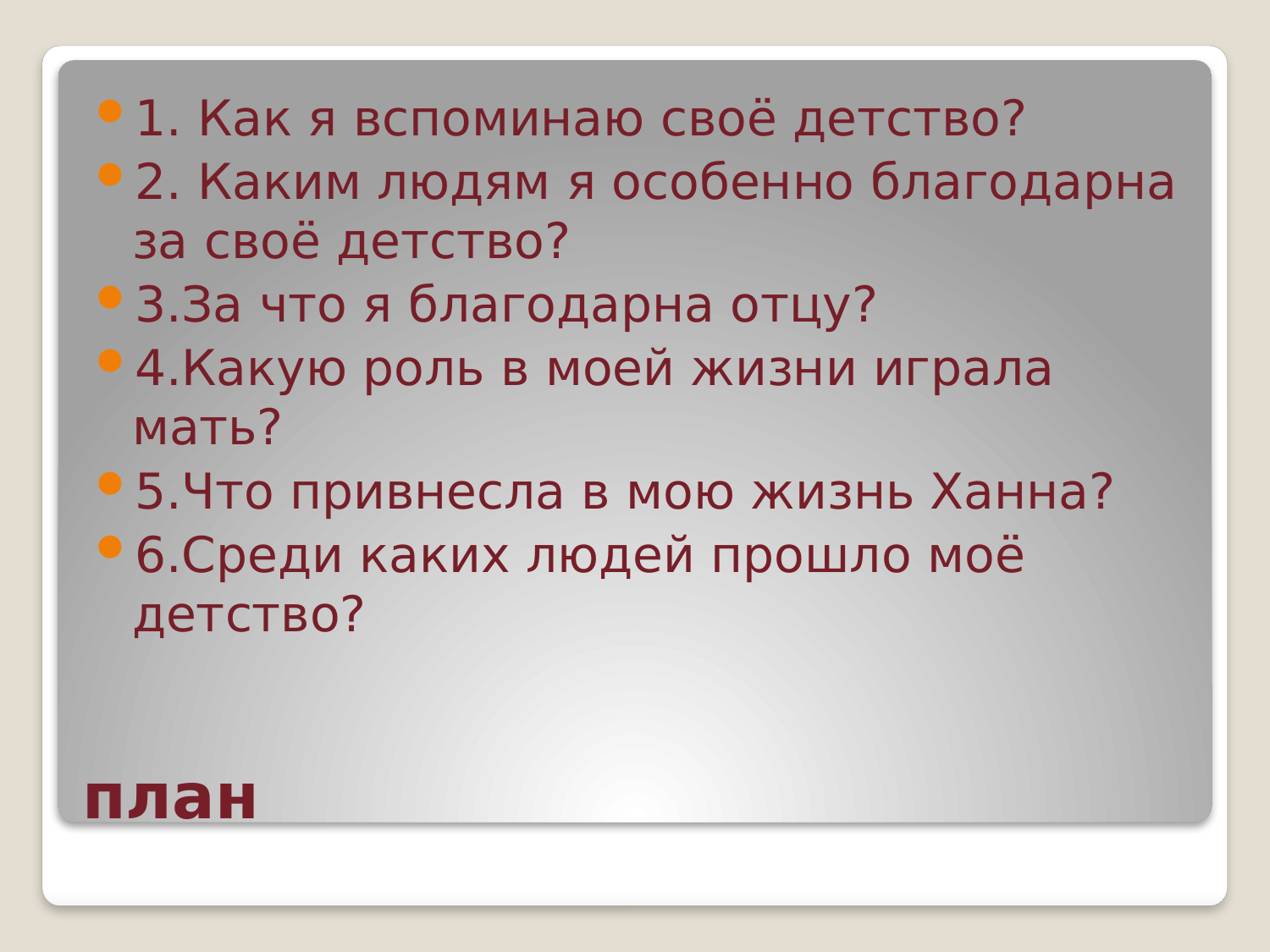

1. Как я вспоминаю своё детство?
2. Каким людям я особенно благодарна за своё детство?
3.За что я благодарна отцу?
4.Какую роль в моей жизни играла мать?
5.Что привнесла в мою жизнь Ханна?
6.Среди каких людей прошло моё детство?
# план